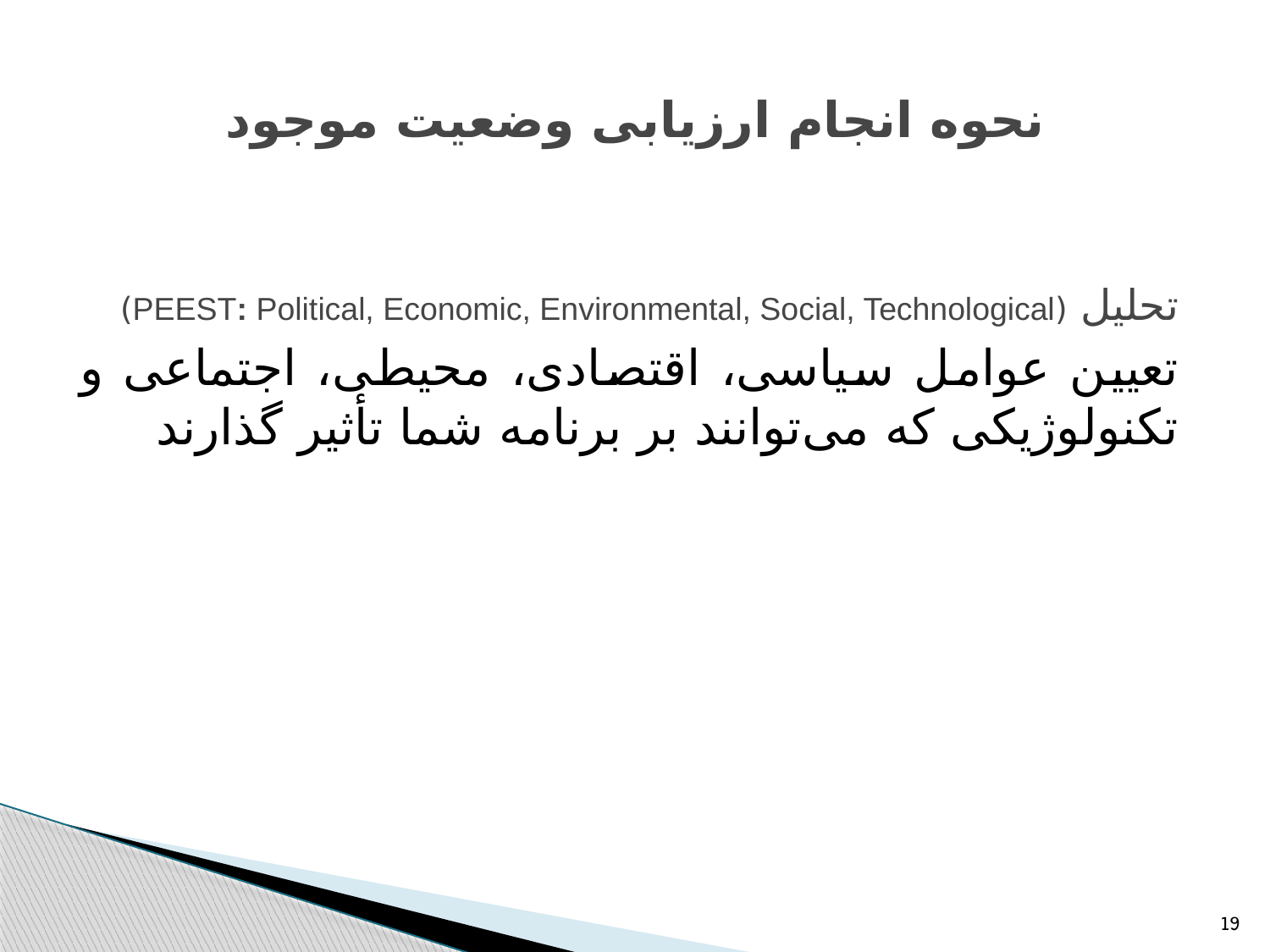

# نحوه انجام ارزیابی وضعیت موجود

تحلیل (PEEST: Political, Economic, Environmental, Social, Technological)
تعیین عوامل سیاسی، اقتصادی، محیطی، اجتماعی و تکنولوژیکی که می‌توانند بر برنامه شما تأثیر گذارند

19